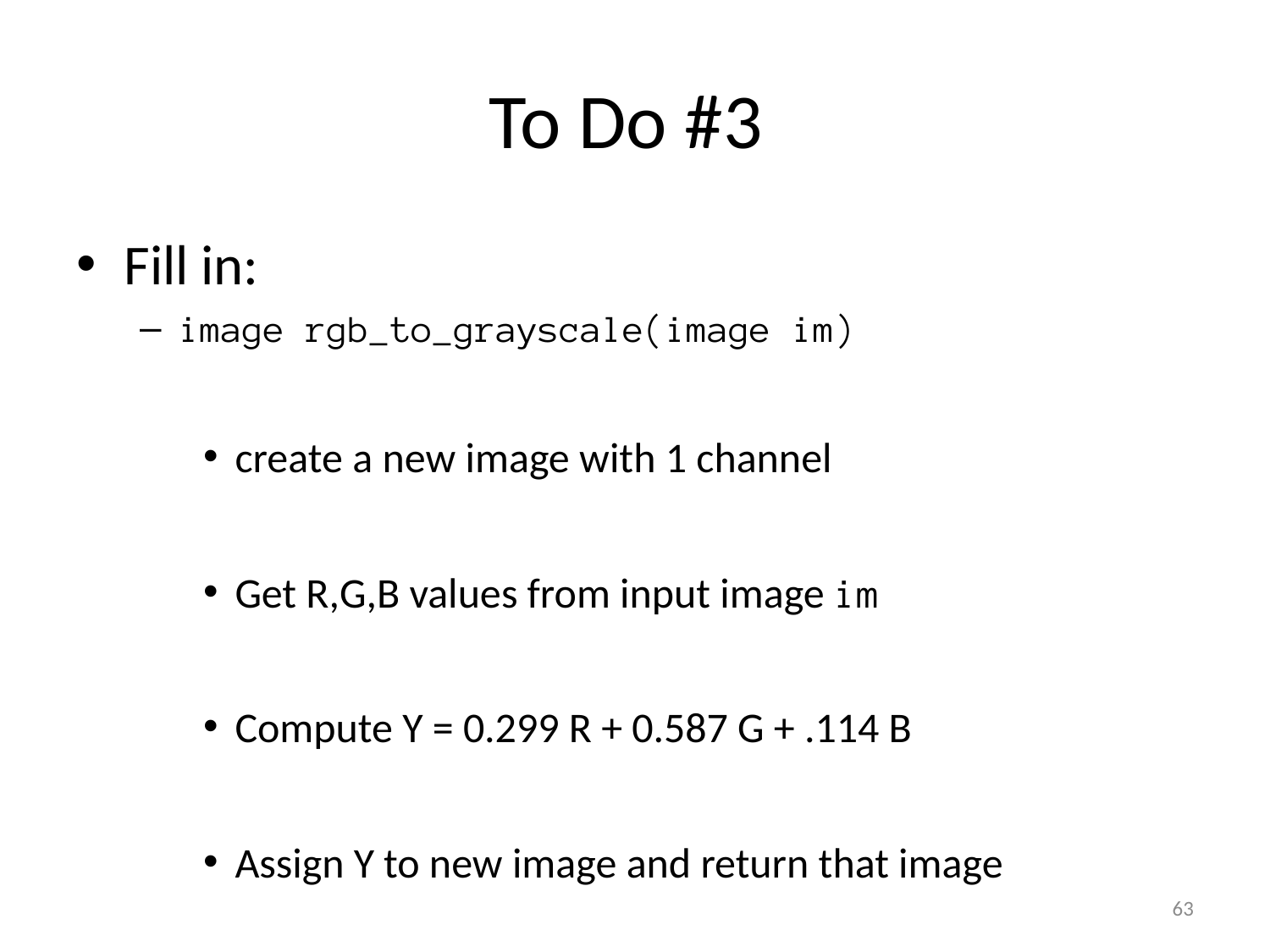

# To Do #3
Fill in:
image rgb_to_grayscale(image im)

create a new image with 1 channel

Get R,G,B values from input image im

Compute Y = 0.299 R + 0.587 G + .114 B

Assign Y to new image and return that image
63